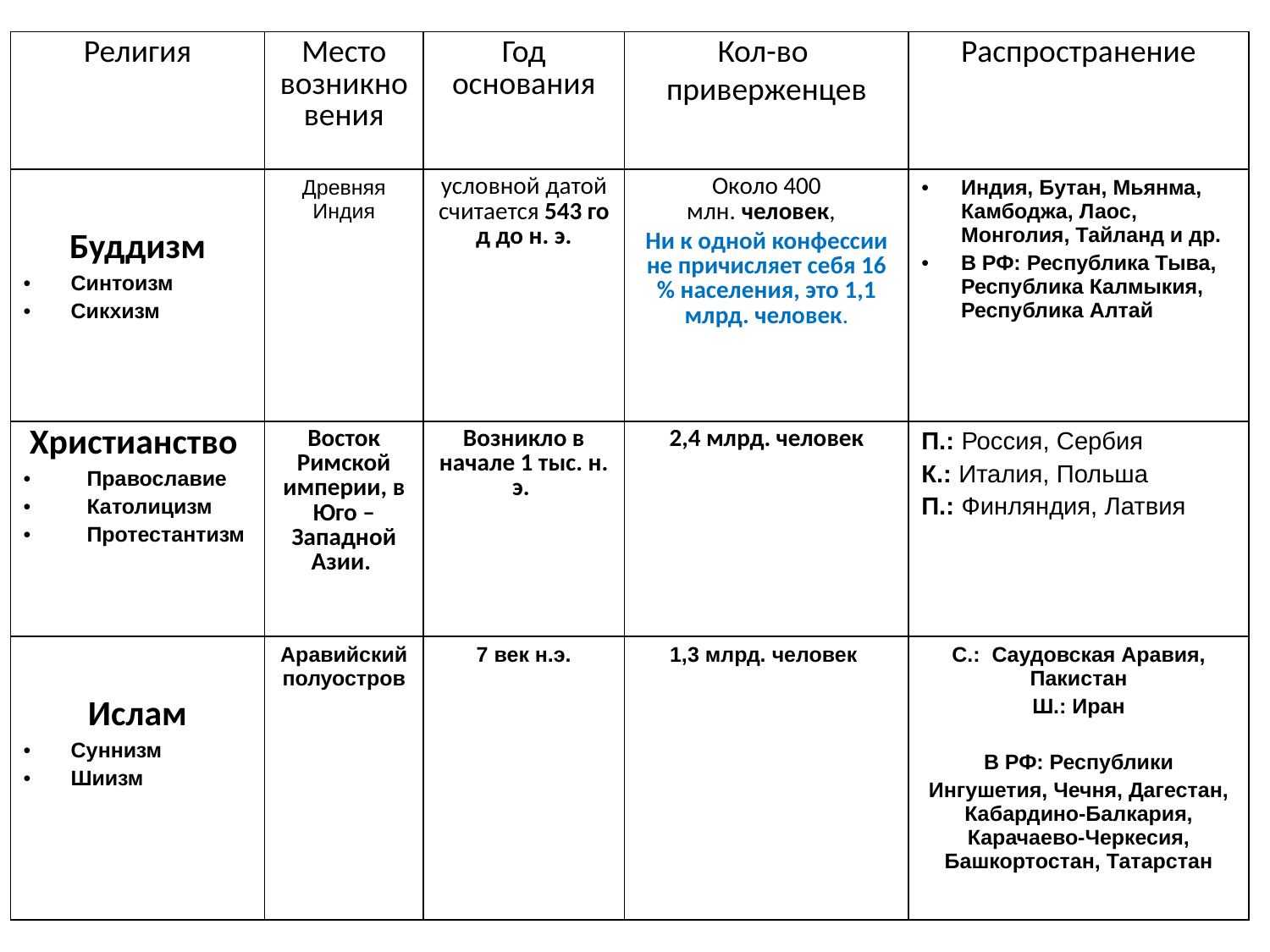

| Религия | Место возникновения | Год основания | Кол-во приверженцев | Распространение |
| --- | --- | --- | --- | --- |
| Буддизм Синтоизм Сикхизм | Древняя Индия | условной датой считается 543 год до н. э. | Около 400 млн. человек, Ни к одной конфессии не причисляет себя 16 % населения, это 1,1 млрд. человек. | Индия, Бутан, Мьянма, Камбоджа, Лаос, Монголия, Тайланд и др. В РФ: Республика Тыва, Республика Калмыкия, Республика Алтай |
| Христианство Православие Католицизм Протестантизм | Восток Римской империи, в Юго – Западной Азии. | Возникло в начале 1 тыс. н. э. | 2,4 млрд. человек | П.: Россия, Сербия К.: Италия, Польша П.: Финляндия, Латвия |
| Ислам Суннизм Шиизм | Аравийский полуостров | 7 век н.э. | 1,3 млрд. человек | С.: Саудовская Аравия, Пакистан Ш.: Иран В РФ: Республики Ингушетия, Чечня, Дагестан, Кабардино-Балкария, Карачаево-Черкесия, Башкортостан, Татарстан |